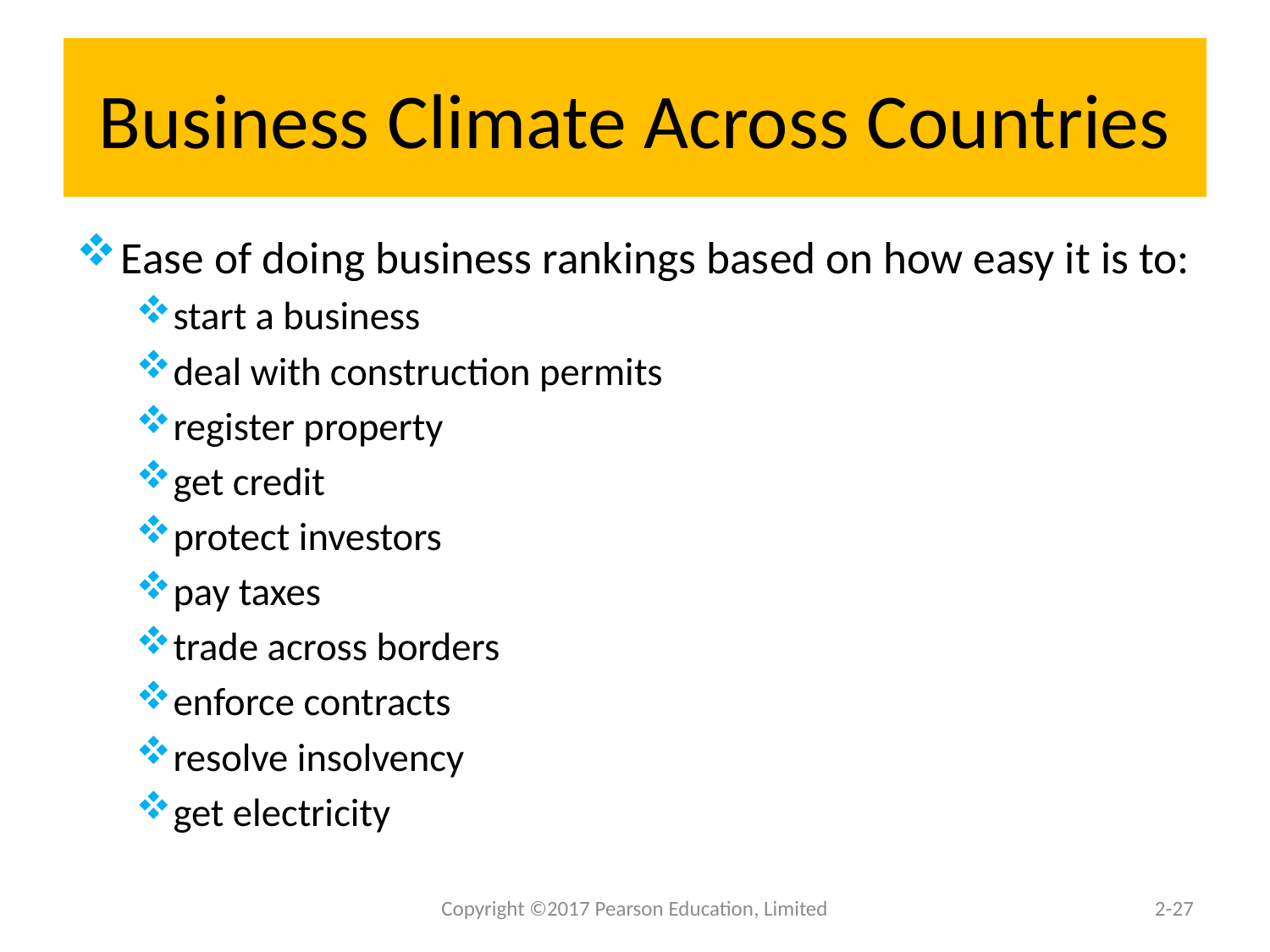

# Business Climate Across Countries
Ease of doing business rankings based on how easy it is to:
start a business
deal with construction permits
register property
get credit
protect investors
pay taxes
trade across borders
enforce contracts
resolve insolvency
get electricity
Copyright ©2017 Pearson Education, Limited
2-27